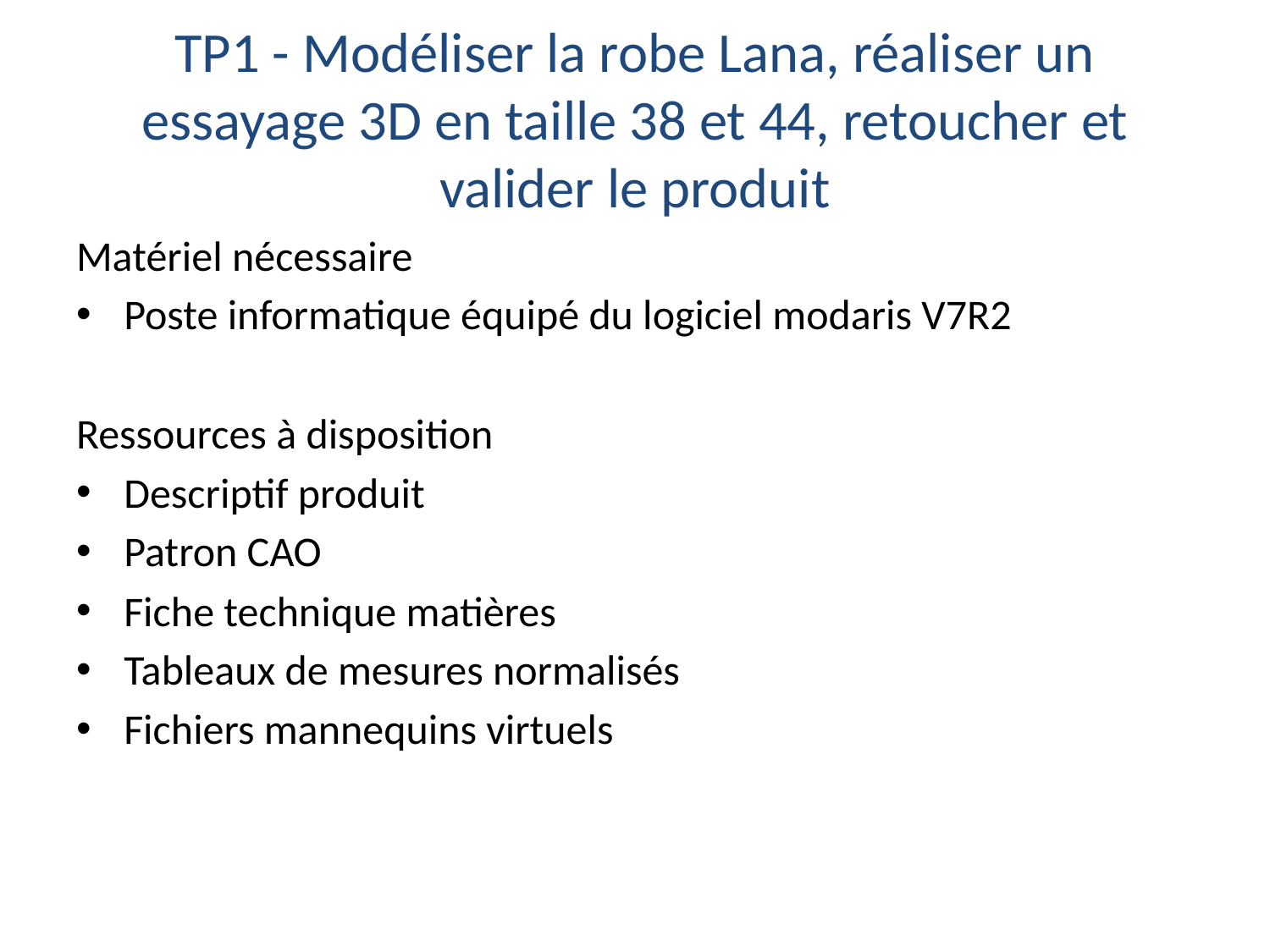

# TP1 - Modéliser la robe Lana, réaliser un essayage 3D en taille 38 et 44, retoucher et valider le produit
Matériel nécessaire
Poste informatique équipé du logiciel modaris V7R2

Ressources à disposition
Descriptif produit
Patron CAO
Fiche technique matières
Tableaux de mesures normalisés
Fichiers mannequins virtuels